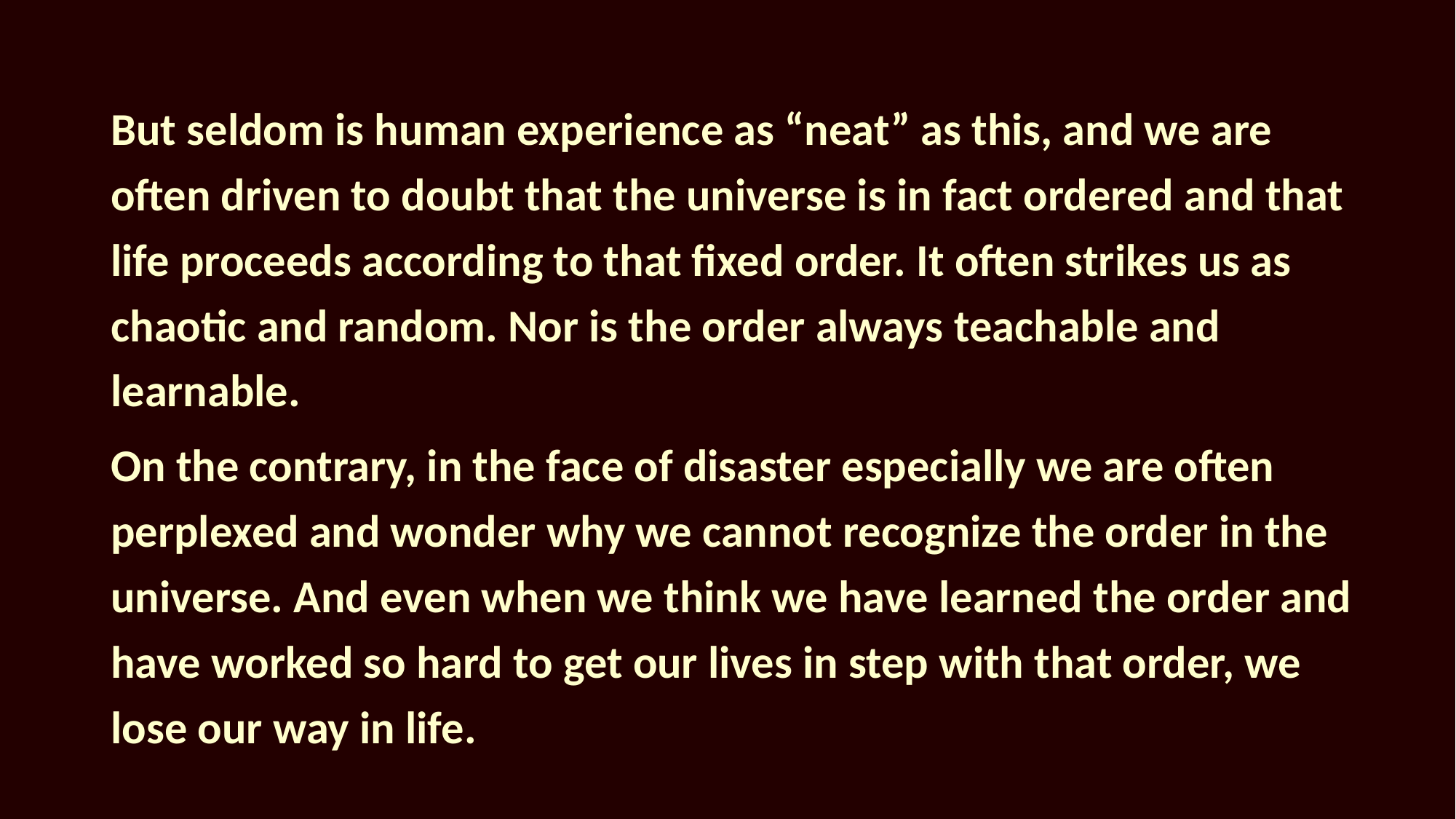

But seldom is human experience as “neat” as this, and we are often driven to doubt that the universe is in fact ordered and that life proceeds according to that fixed order. It often strikes us as chaotic and random. Nor is the order always teachable and learnable.
On the contrary, in the face of disaster especially we are often perplexed and wonder why we cannot recognize the order in the universe. And even when we think we have learned the order and have worked so hard to get our lives in step with that order, we lose our way in life.